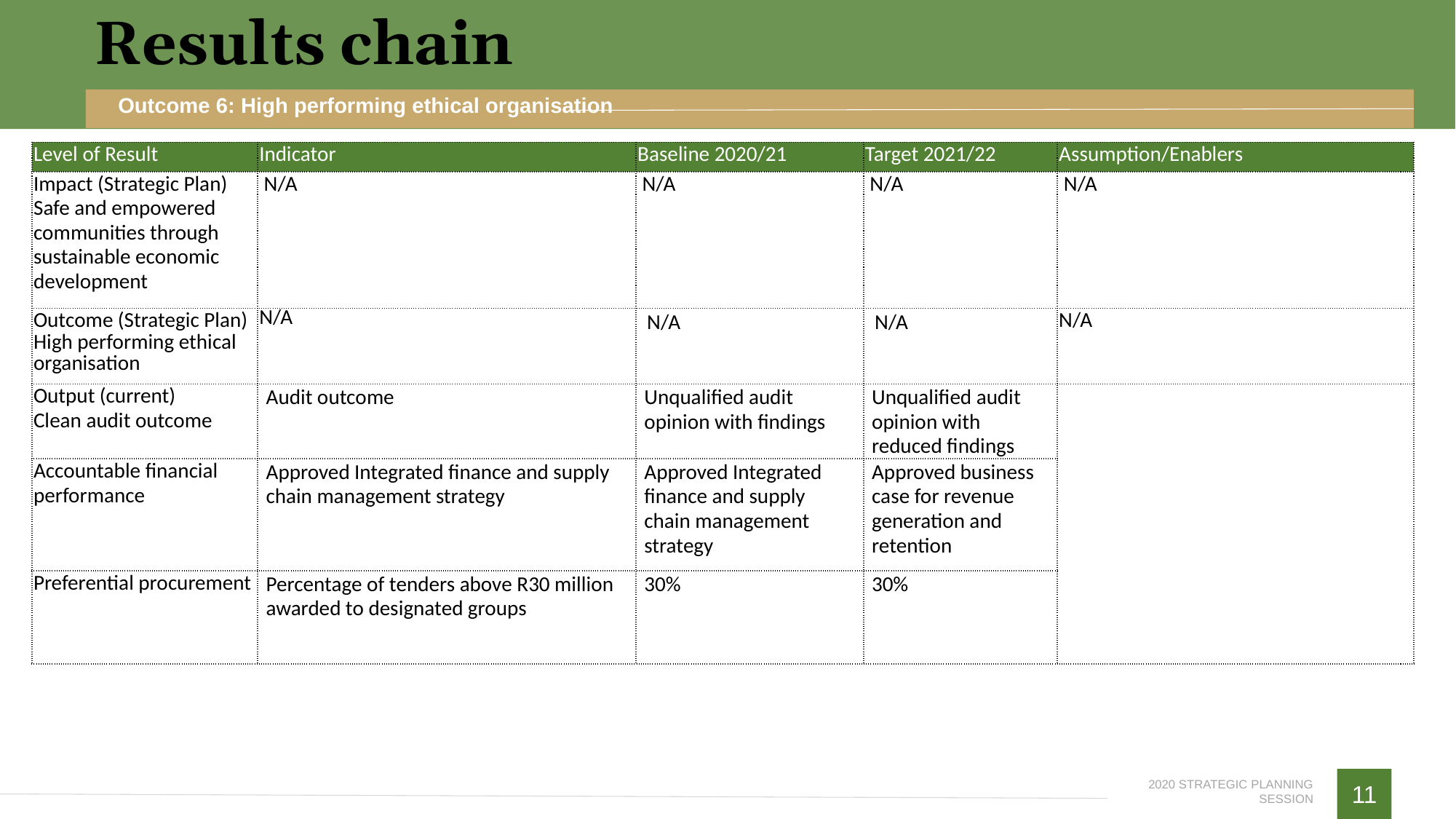

Results chain
Outcome 6: High performing ethical organisation
| Level of Result | Indicator | Baseline 2020/21 | Target 2021/22 | Assumption/Enablers |
| --- | --- | --- | --- | --- |
| Impact (Strategic Plan) Safe and empowered communities through sustainable economic development | N/A | N/A | N/A | N/A |
| Outcome (Strategic Plan) High performing ethical organisation | N/A | N/A | N/A | N/A |
| Output (current) Clean audit outcome | Audit outcome | Unqualified audit opinion with findings | Unqualified audit opinion with reduced findings |  |
| Accountable financial performance | Approved Integrated finance and supply chain management strategy | Approved Integrated finance and supply chain management strategy | Approved business case for revenue generation and retention |  |
| Preferential procurement | Percentage of tenders above R30 million awarded to designated groups | 30% | 30% |  |